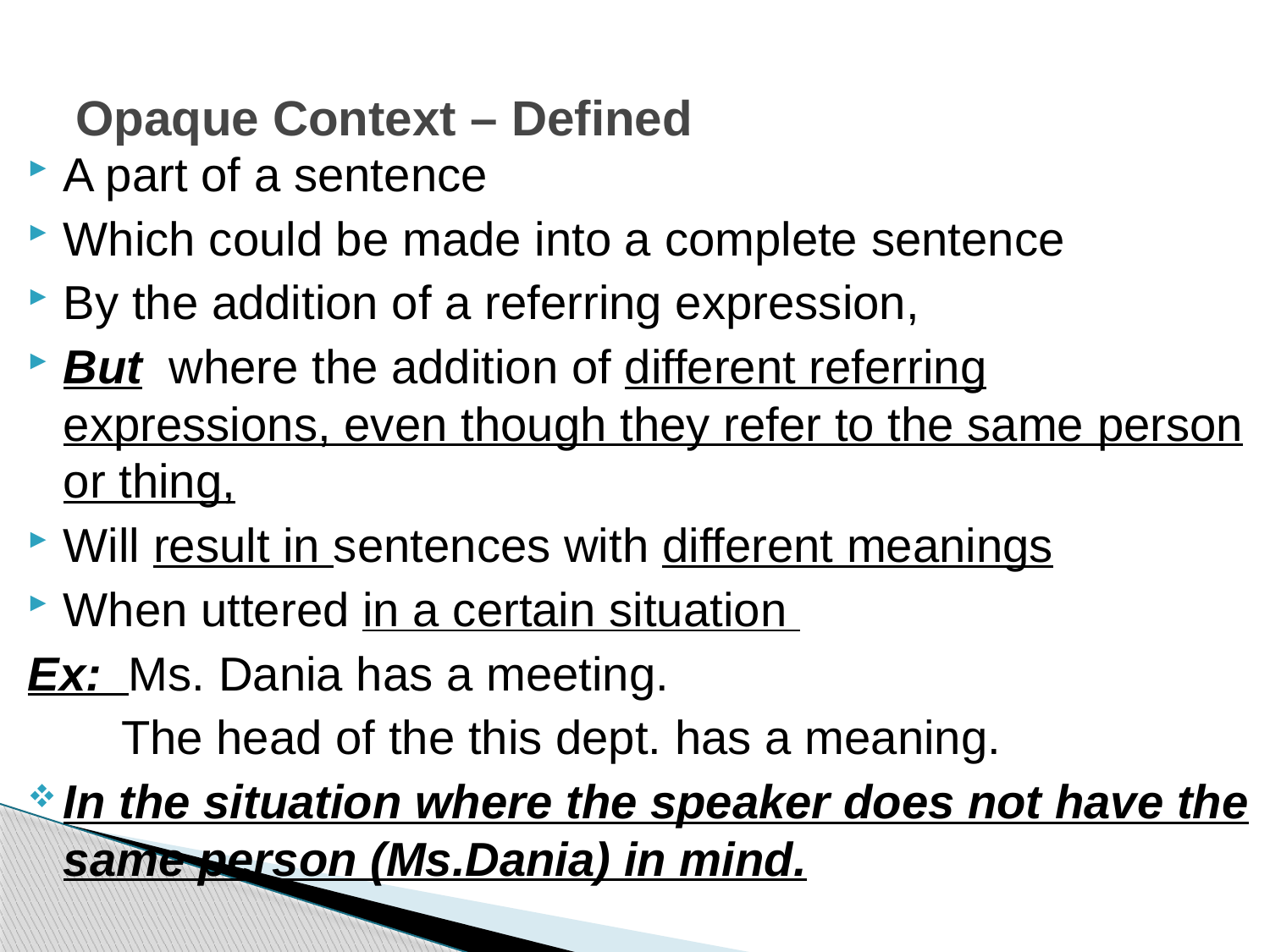

# Opaque Context – Defined
A part of a sentence
Which could be made into a complete sentence
By the addition of a referring expression,
But  where the addition of different referring expressions, even though they refer to the same person or thing,
Will result in sentences with different meanings
When uttered in a certain situation
Ex:  Ms. Dania has a meeting.
       The head of the this dept. has a meaning.
In the situation where the speaker does not have the same person (Ms.Dania) in mind.